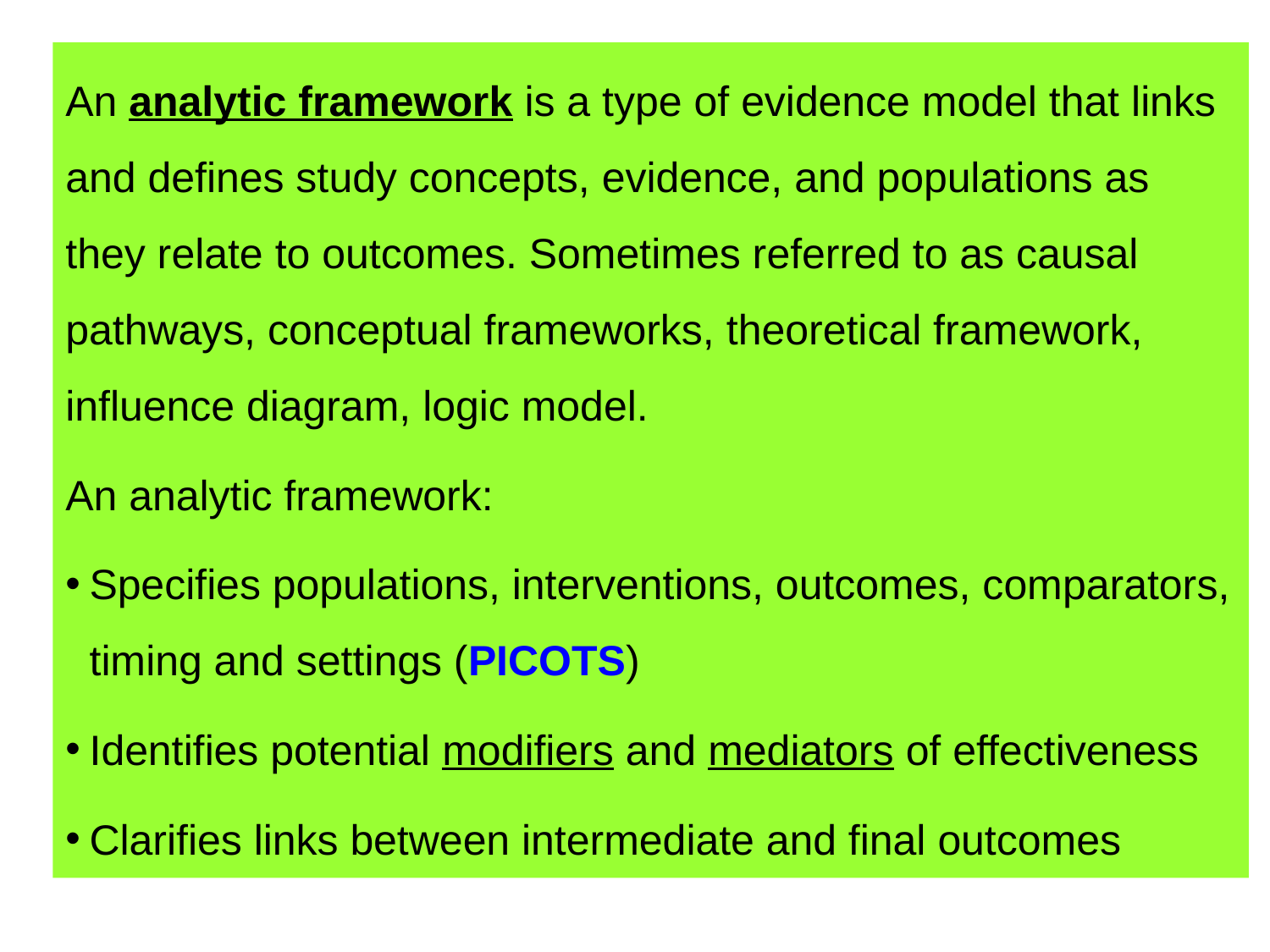

An analytic framework is a type of evidence model that links and defines study concepts, evidence, and populations as they relate to outcomes. Sometimes referred to as causal pathways, conceptual frameworks, theoretical framework, influence diagram, logic model.
An analytic framework:
Specifies populations, interventions, outcomes, comparators, timing and settings (PICOTS)
Identifies potential modifiers and mediators of effectiveness
Clarifies links between intermediate and final outcomes